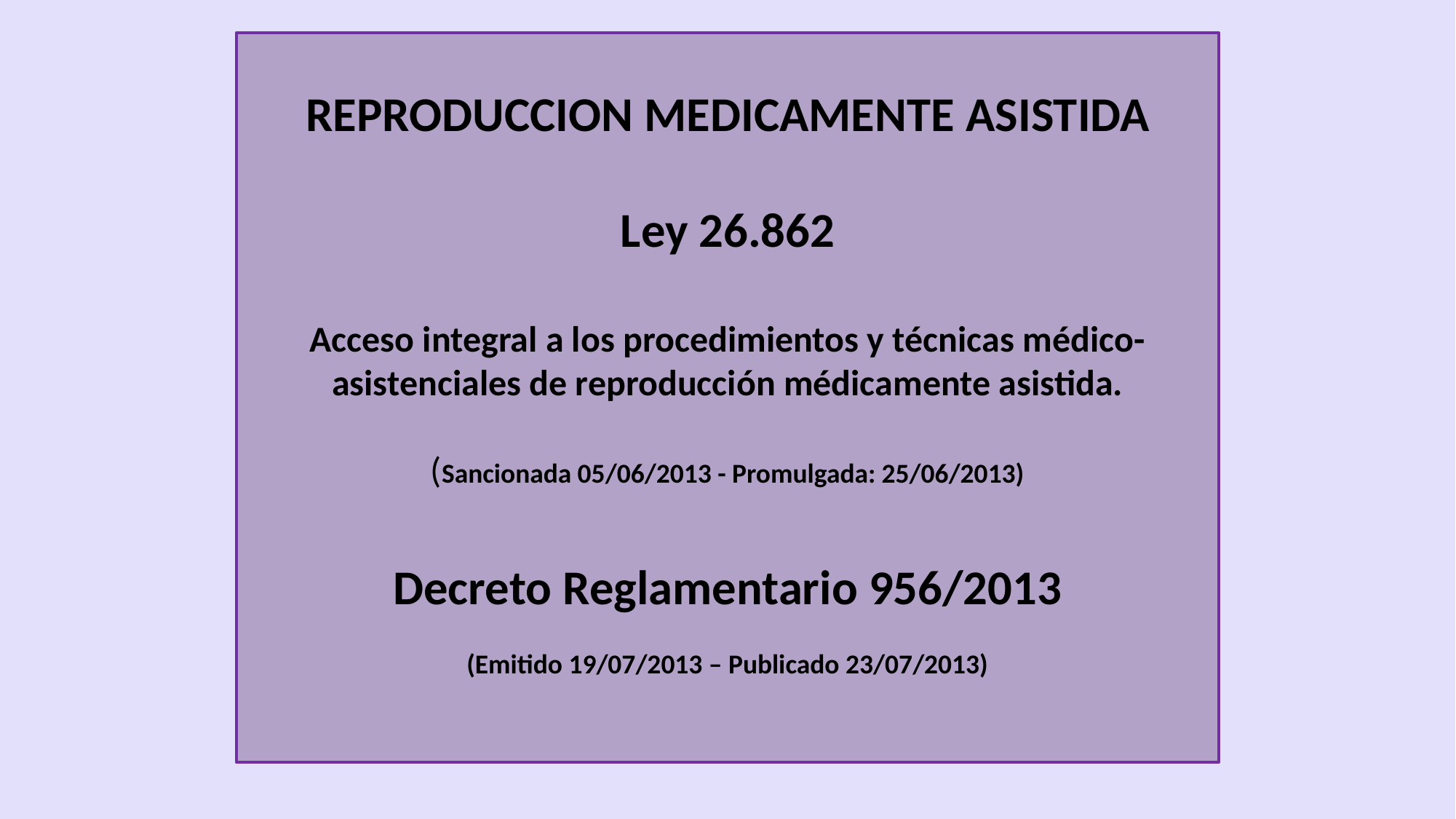

# REPRODUCCION MEDICAMENTE ASISTIDA Ley 26.862 Acceso integral a los procedimientos y técnicas médico-asistenciales de reproducción médicamente asistida. (Sancionada 05/06/2013 - Promulgada: 25/06/2013) Decreto Reglamentario 956/2013 (Emitido 19/07/2013 – Publicado 23/07/2013)